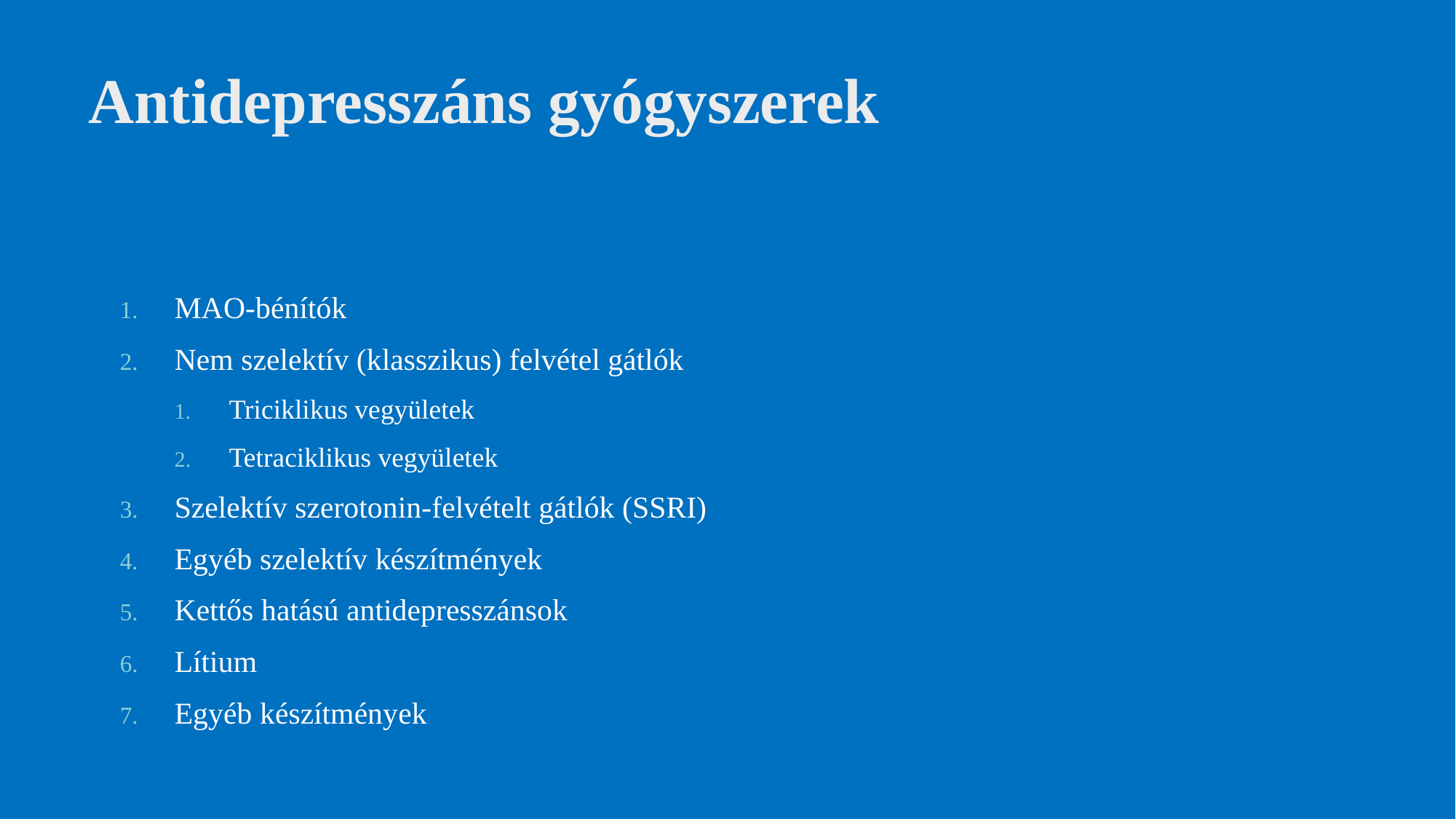

# Antidepresszáns gyógyszerek
MAO-bénítók
Nem szelektív (klasszikus) felvétel gátlók
Triciklikus vegyületek
Tetraciklikus vegyületek
Szelektív szerotonin-felvételt gátlók (SSRI)
Egyéb szelektív készítmények
Kettős hatású antidepresszánsok
Lítium
Egyéb készítmények